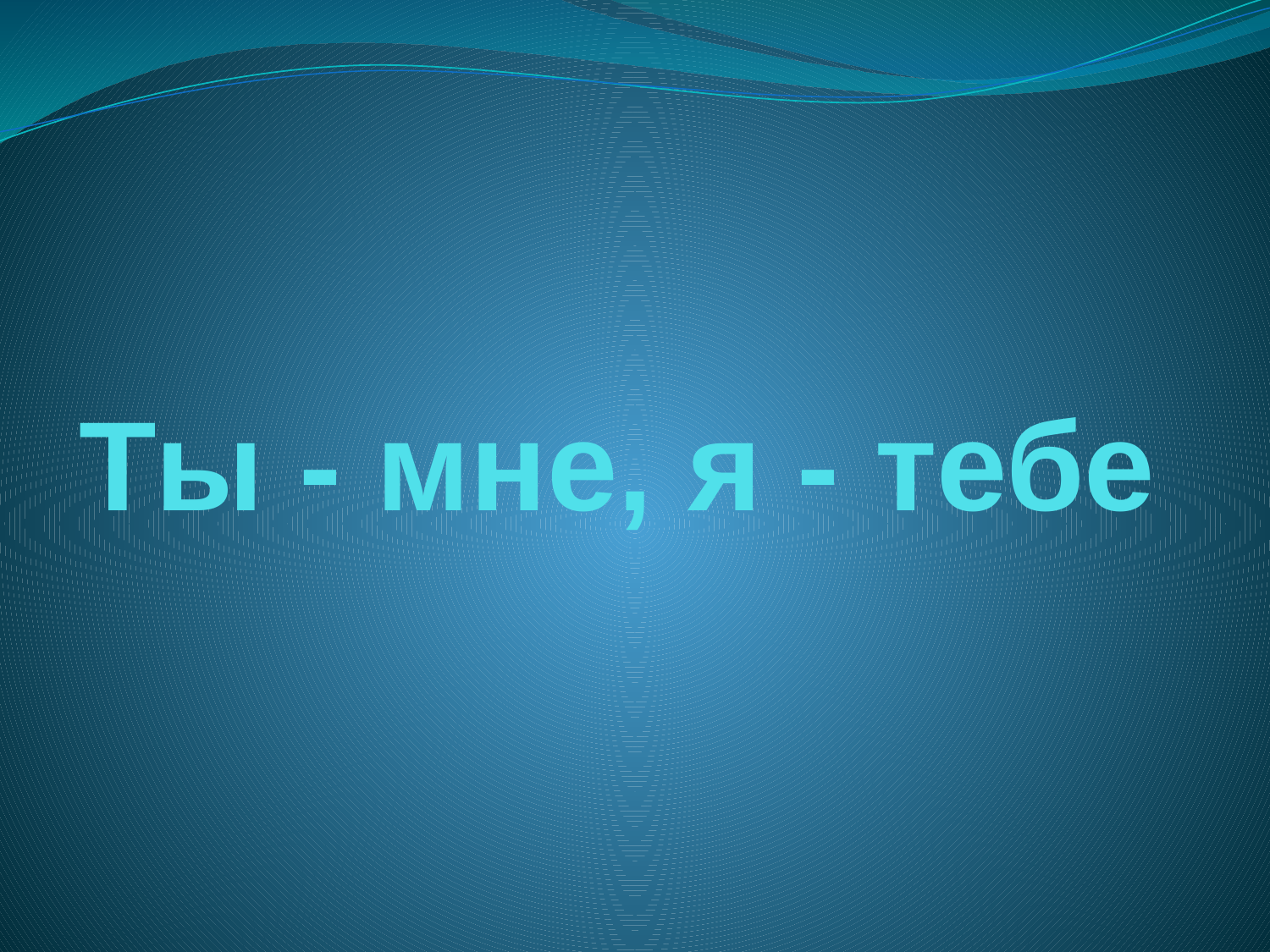

# Ты - мне, я - тебе